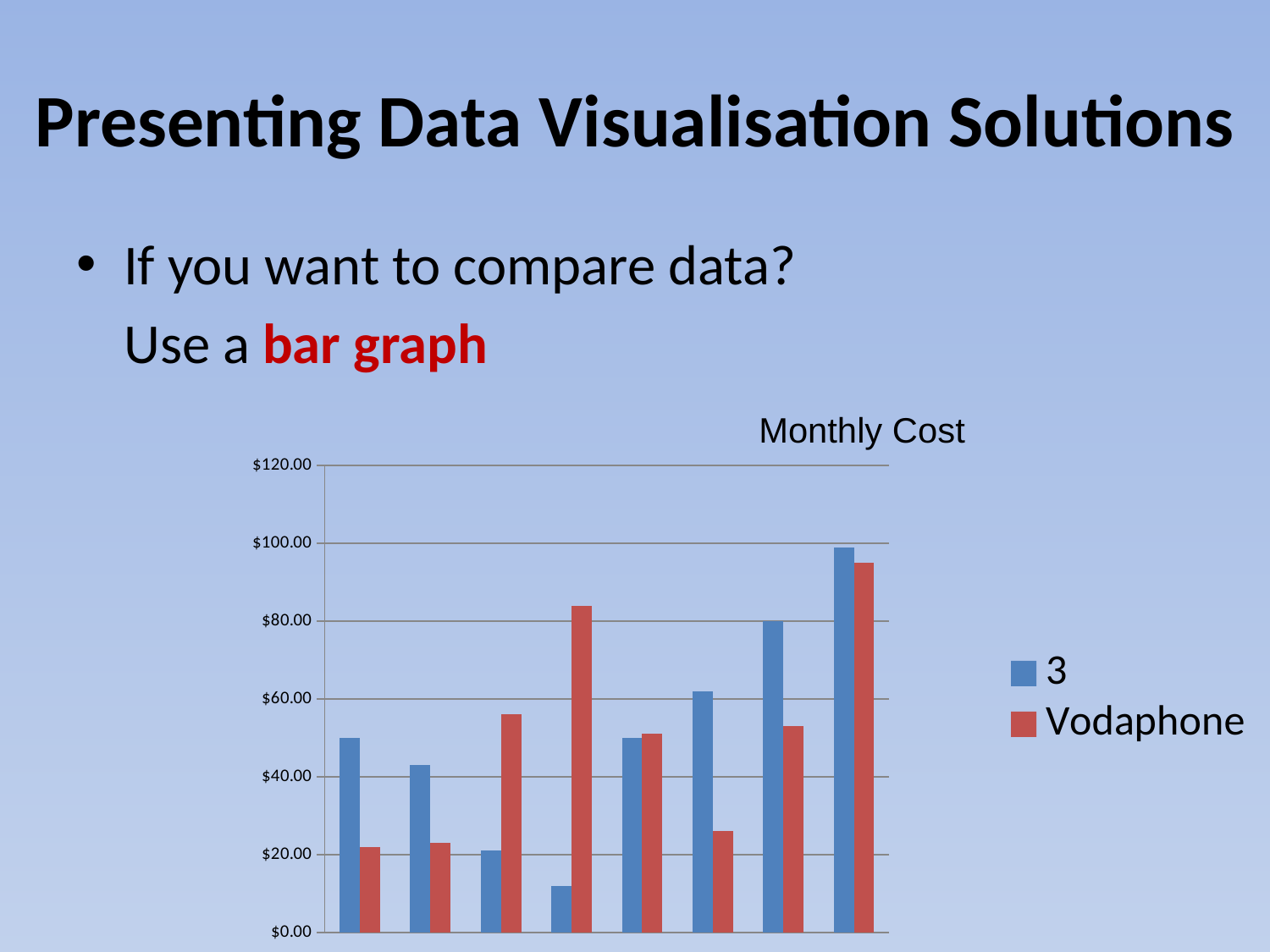

# Presenting Data Visualisation Solutions
If you want to compare data?
	Use a bar graph
						Monthly Cost

### Chart

| Category | 3 | Vodaphone |
|---|---|---|